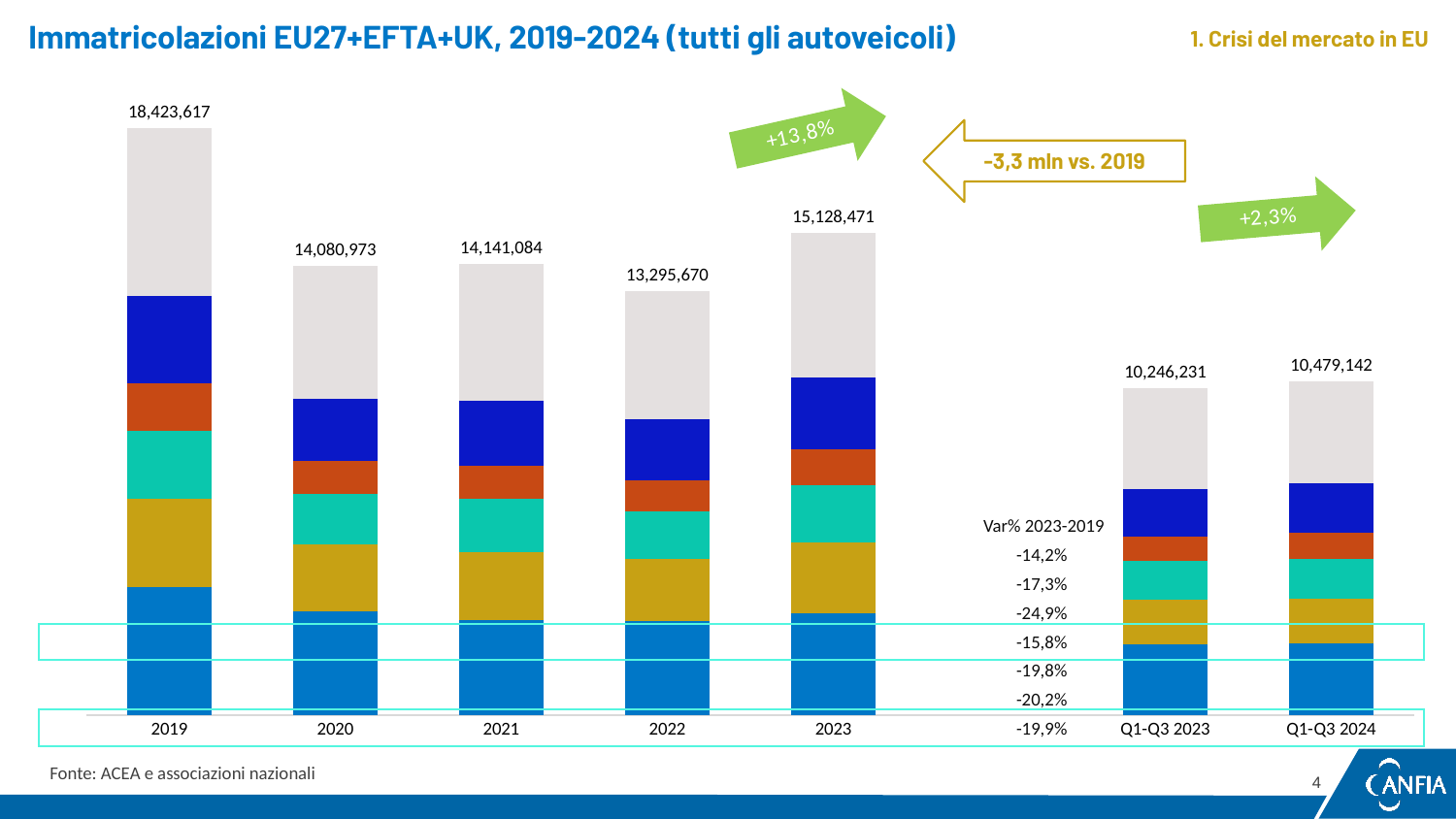

Immatricolazioni EU27+EFTA+UK, 2019-2024 (tutti gli autoveicoli)
1. Crisi del mercato in EU

### Chart

| Category | Germania | Francia | Italia | Spagna | Regno Unito | Altro UE+EFTA+UK | Totale |
|---|---|---|---|---|---|---|---|
| 2019 | 4017059.0 | 2755728.0 | 2132630.0 | 1501244.0 | 2736559.0 | 5280397.0 | 18423617.0 |
| 2020 | 3266759.0 | 2100030.0 | 1564756.0 | 1030792.0 | 1964660.0 | 4153976.0 | 14080973.0 |
| 2021 | 2973319.0 | 2142284.0 | 1669855.0 | 1034084.0 | 2049005.0 | 4272537.0 | 14141084.0 |
| 2022 | 2963748.0 | 1926554.0 | 1505052.0 | 958978.0 | 1943572.0 | 3997766.0 | 13295670.0 |
| 2023 | 3204298.0 | 2209102.0 | 1794655.0 | 1127868.0 | 2263666.0 | 4528881.996696945 | 15128470.996696945 |
|  | None | None | None | None | None | None | None |
| Q1-Q3 2023 | 2230836.0 | 1404879.0 | 1207483.0 | 770412.0 | 1483364.0 | 3149257.0 | 10246231.0 |
| Q1-Q3 2024 | 2238812.0 | 1410379.0 | 1258712.0 | 819937.0 | 1553063.0 | 3198239.0 | 10479142.0 |
Var% 2023-2019
-14,2%
-17,3%
-24,9%
-15,8%
-19,8%
-20,2%
-19,9%
-3,3 mln vs. 2019

Fonte: ACEA e associazioni nazionali